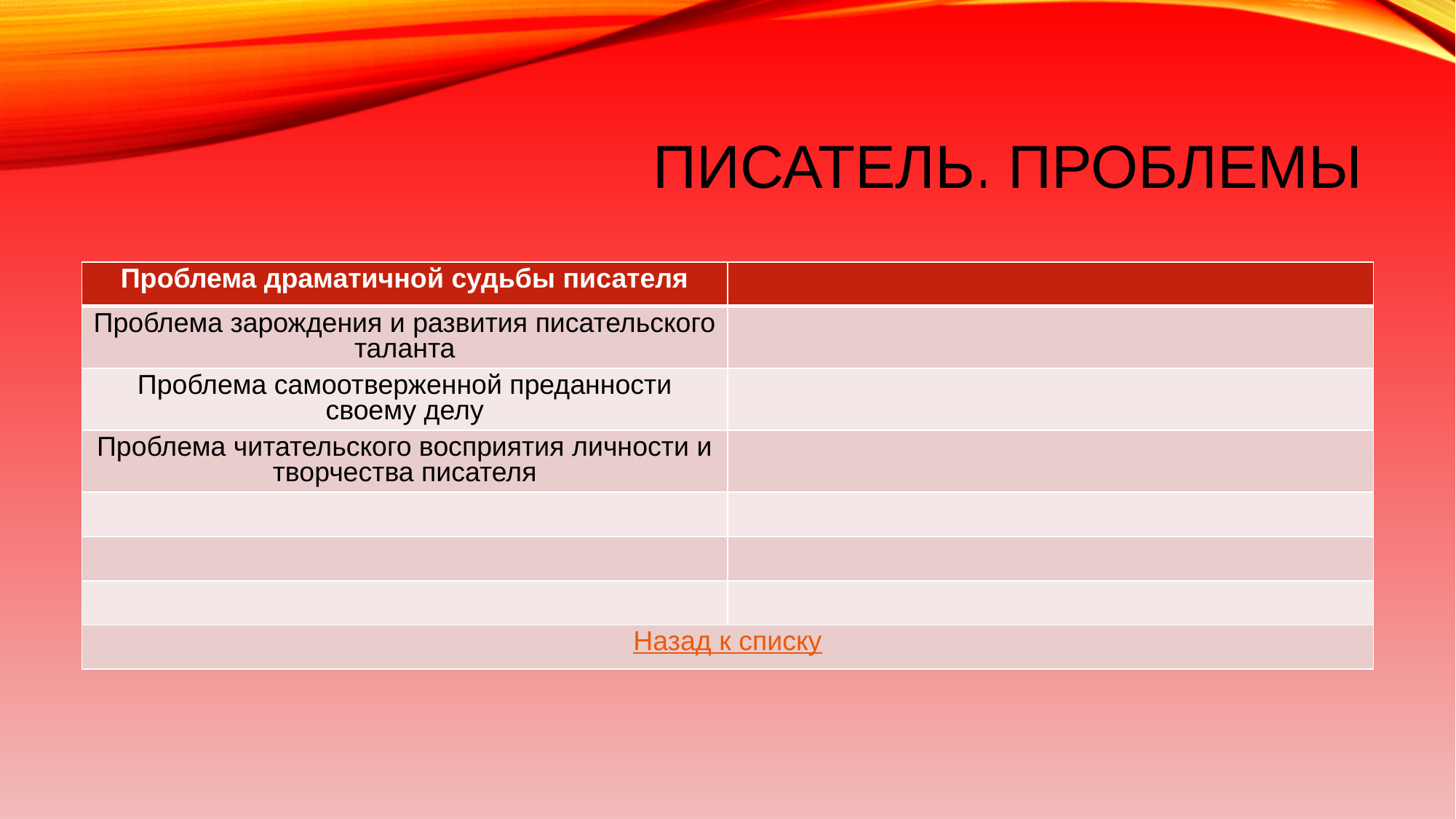

# Писатель. Проблемы
| Проблема драматичной судьбы писателя |  |
| --- | --- |
| Проблема зарождения и развития писательского таланта |  |
| Проблема самоотверженной преданности своему делу |  |
| Проблема читательского восприятия личности и творчества писателя |  |
|  |  |
|  |  |
|  |  |
| Назад к списку |  |